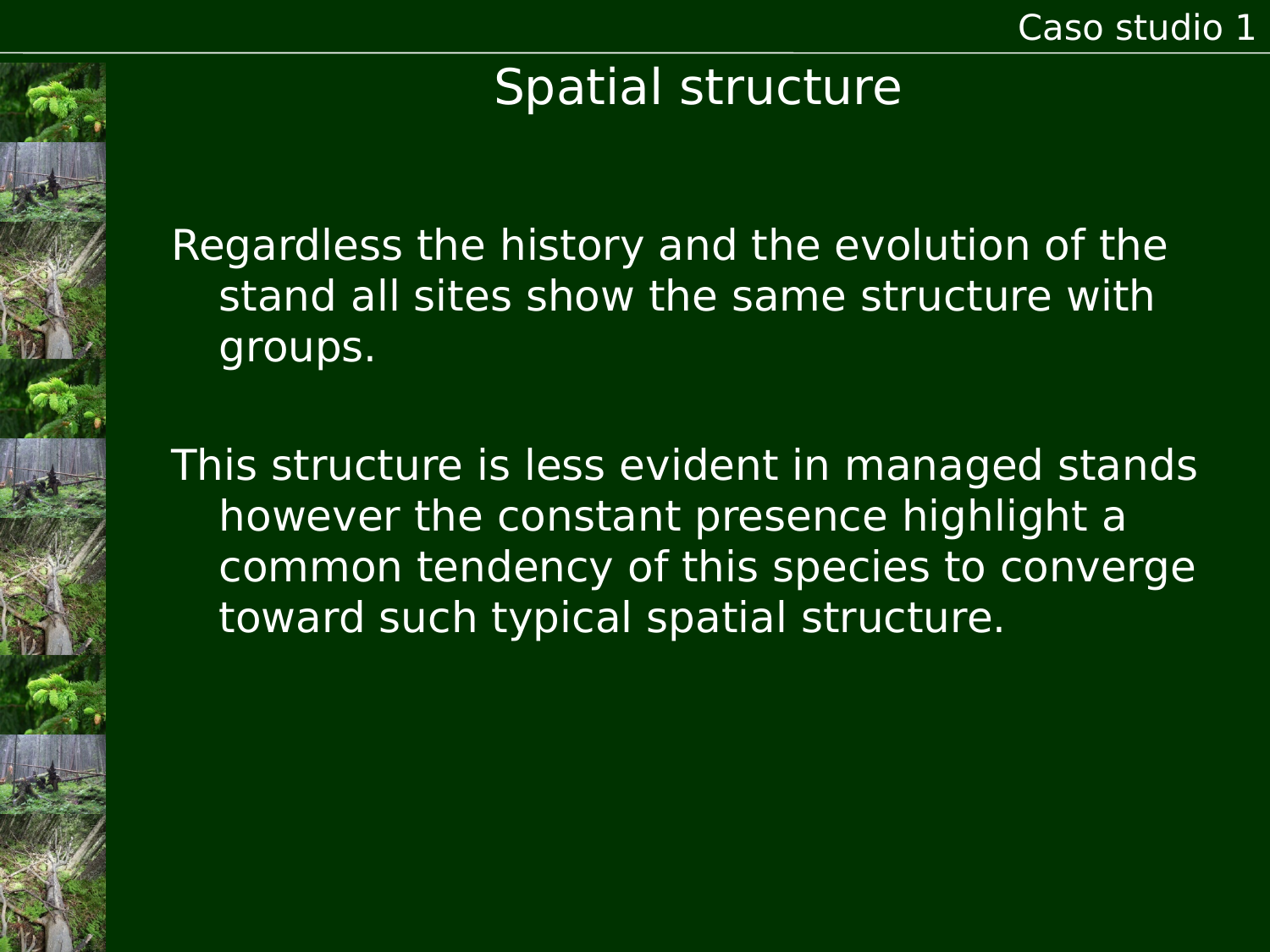

Caso studio 1
# Spatial structure
Regardless the history and the evolution of the stand all sites show the same structure with groups.

This structure is less evident in managed stands however the constant presence highlight a common tendency of this species to converge toward such typical spatial structure.